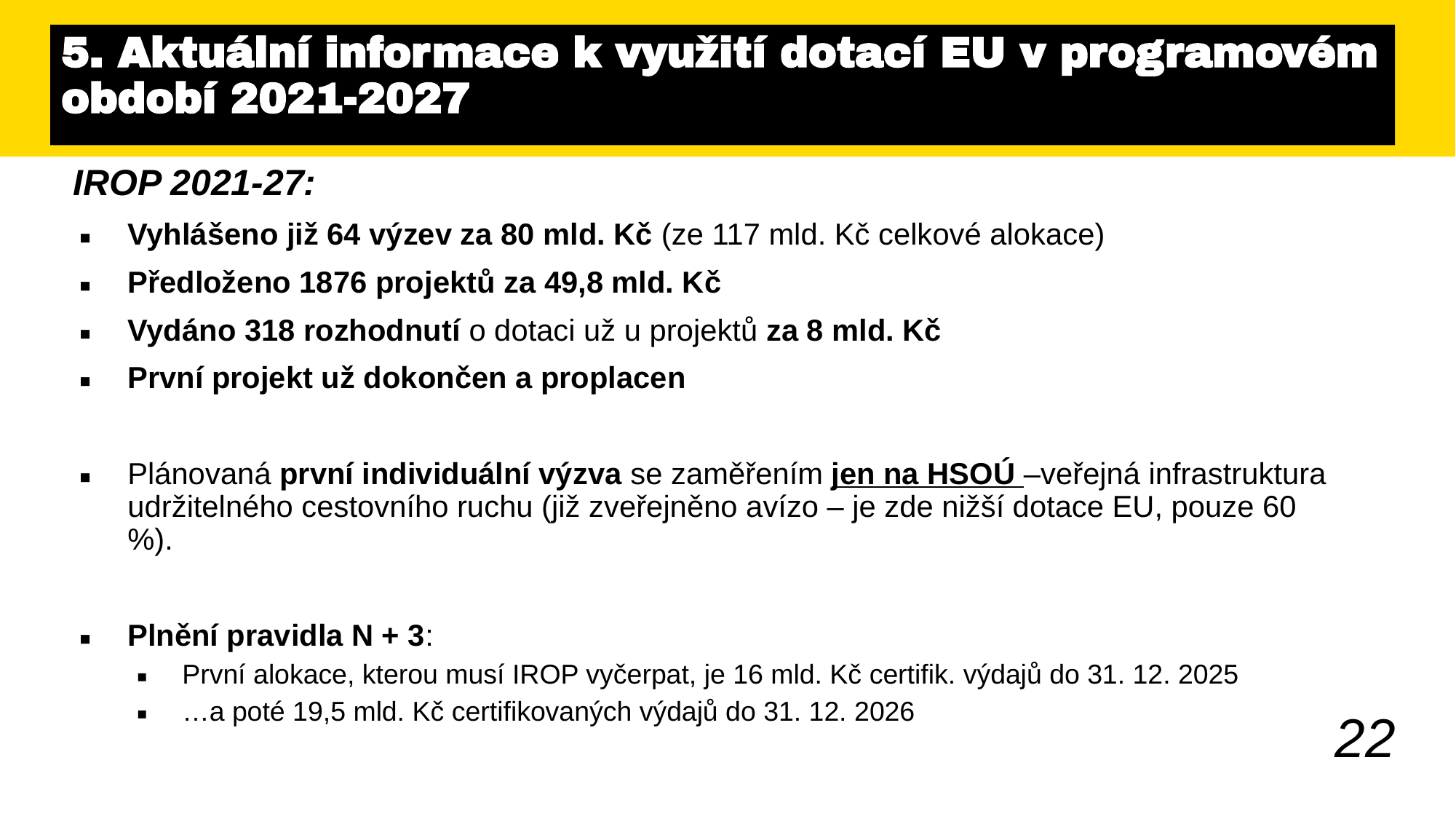

# 5. Aktuální informace k využití dotací EU v programovém období 2021-2027
IROP 2021-27:
Vyhlášeno již 64 výzev za 80 mld. Kč (ze 117 mld. Kč celkové alokace)
Předloženo 1876 projektů za 49,8 mld. Kč
Vydáno 318 rozhodnutí o dotaci už u projektů za 8 mld. Kč
První projekt už dokončen a proplacen

Plánovaná první individuální výzva se zaměřením jen na HSOÚ –veřejná infrastruktura udržitelného cestovního ruchu (již zveřejněno avízo – je zde nižší dotace EU, pouze 60 %).

Plnění pravidla N + 3:
První alokace, kterou musí IROP vyčerpat, je 16 mld. Kč certifik. výdajů do 31. 12. 2025
…a poté 19,5 mld. Kč certifikovaných výdajů do 31. 12. 2026
22